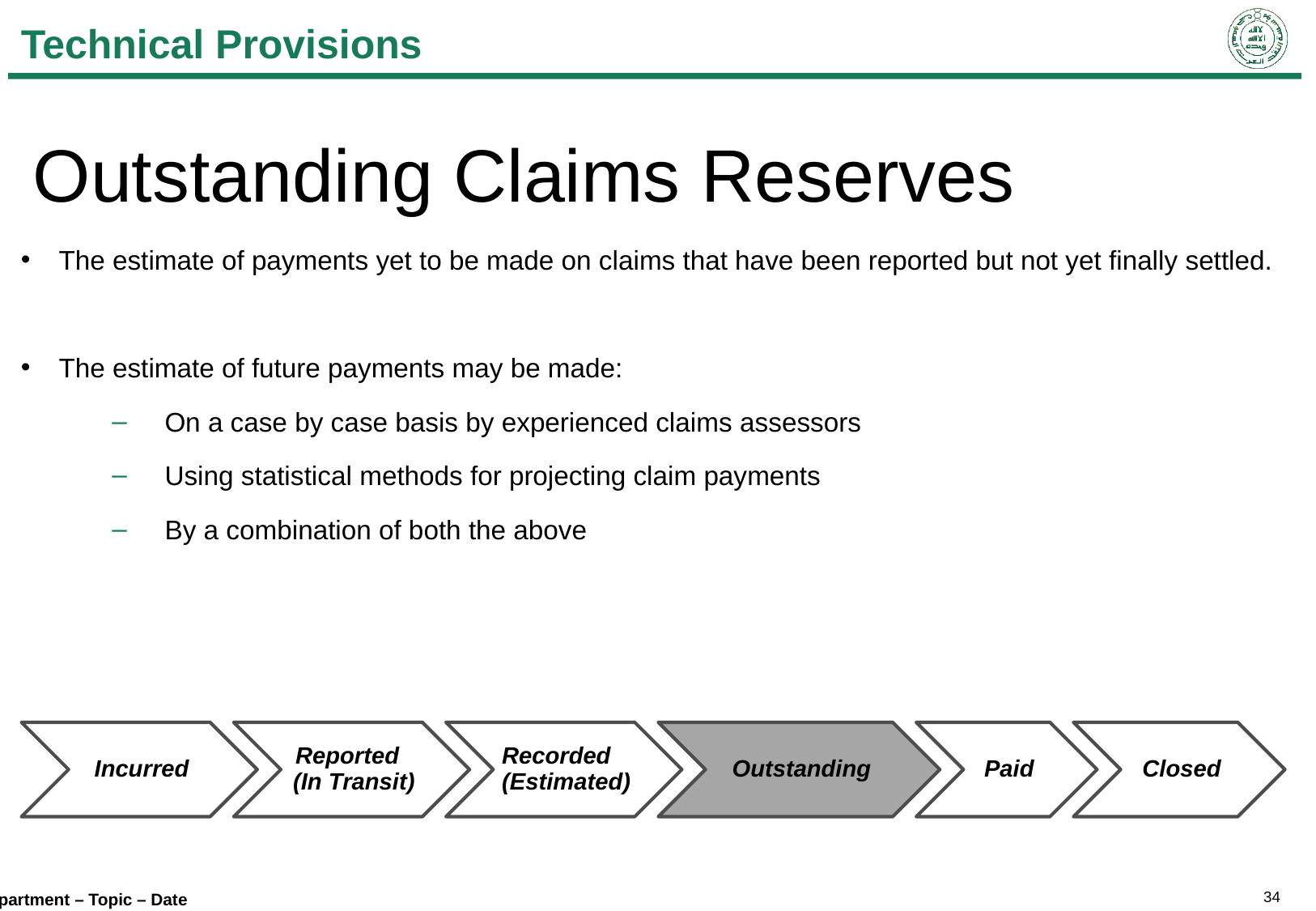

# Technical Provisions
Outstanding Claims Reserves
The estimate of payments yet to be made on claims that have been reported but not yet finally settled.

The estimate of future payments may be made:
   On a case by case basis by experienced claims assessors
   Using statistical methods for projecting claim payments
   By a combination of both the above

Incurred
Reported   (In Transit)
Recorded    (Estimated)
Outstanding
Paid
Closed